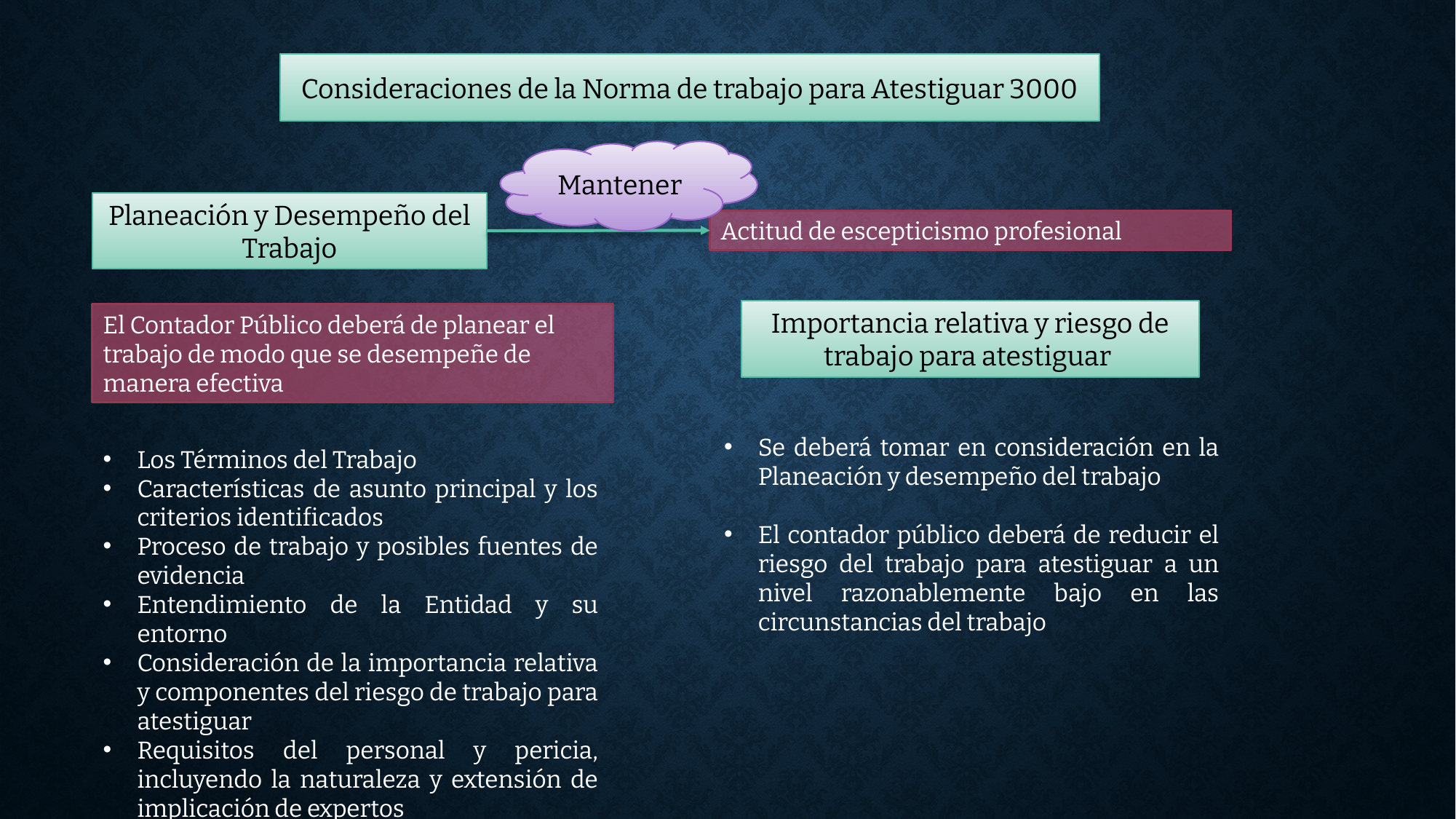

Consideraciones de la Norma de trabajo para Atestiguar 3000
Mantener
Planeación y Desempeño del Trabajo
Actitud de escepticismo profesional
Importancia relativa y riesgo de trabajo para atestiguar
El Contador Público deberá de planear el trabajo de modo que se desempeñe de manera efectiva
Se deberá tomar en consideración en la Planeación y desempeño del trabajo

El contador público deberá de reducir el riesgo del trabajo para atestiguar a un nivel razonablemente bajo en las circunstancias del trabajo
Los Términos del Trabajo
Características de asunto principal y los criterios identificados
Proceso de trabajo y posibles fuentes de evidencia
Entendimiento de la Entidad y su entorno
Consideración de la importancia relativa y componentes del riesgo de trabajo para atestiguar
Requisitos del personal y pericia, incluyendo la naturaleza y extensión de implicación de expertos